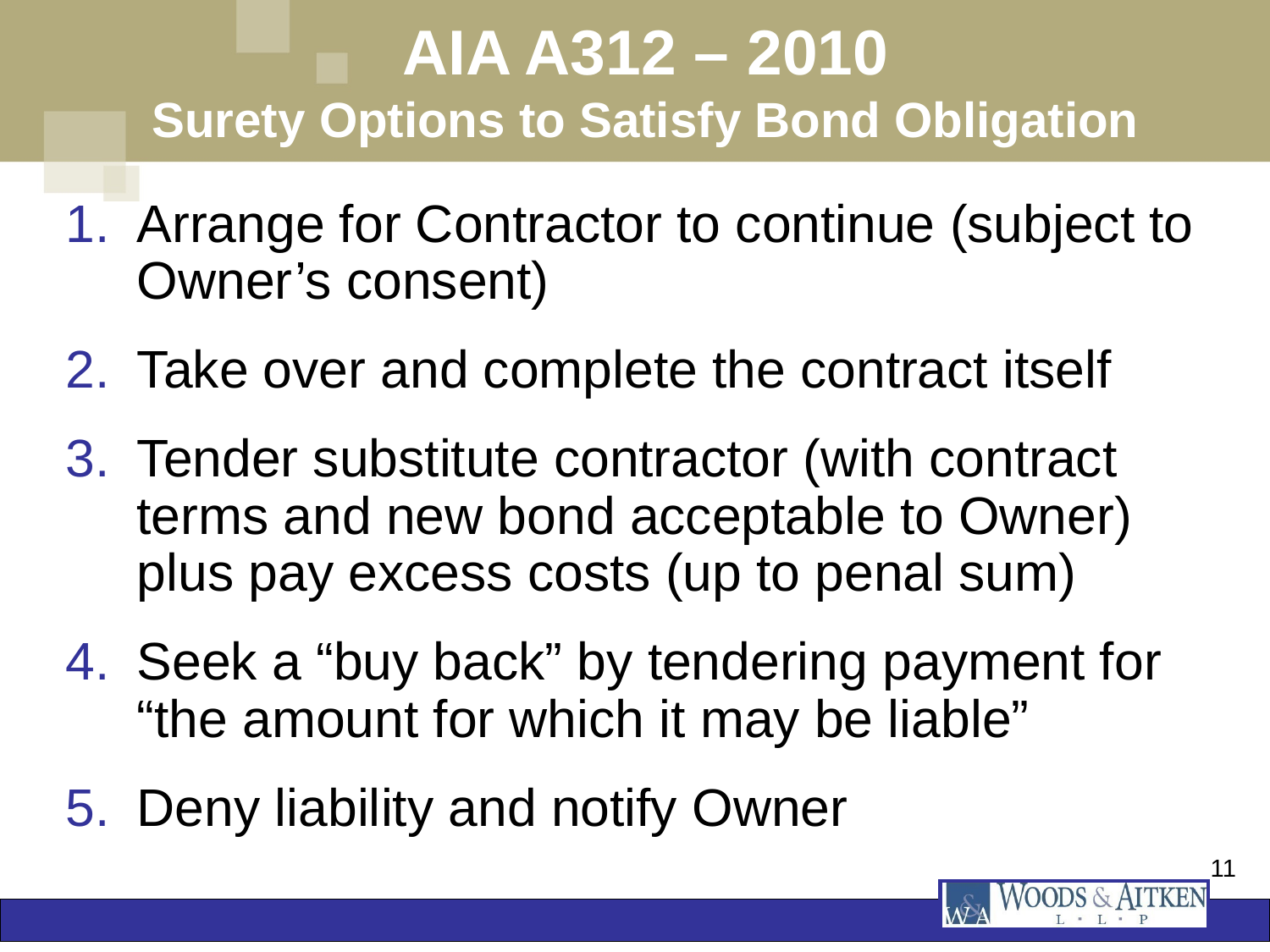

# AIA A312 – 2010 Surety Options to Satisfy Bond Obligation
Arrange for Contractor to continue (subject to Owner’s consent)
Take over and complete the contract itself
Tender substitute contractor (with contract terms and new bond acceptable to Owner) plus pay excess costs (up to penal sum)
Seek a “buy back” by tendering payment for “the amount for which it may be liable”
Deny liability and notify Owner

11